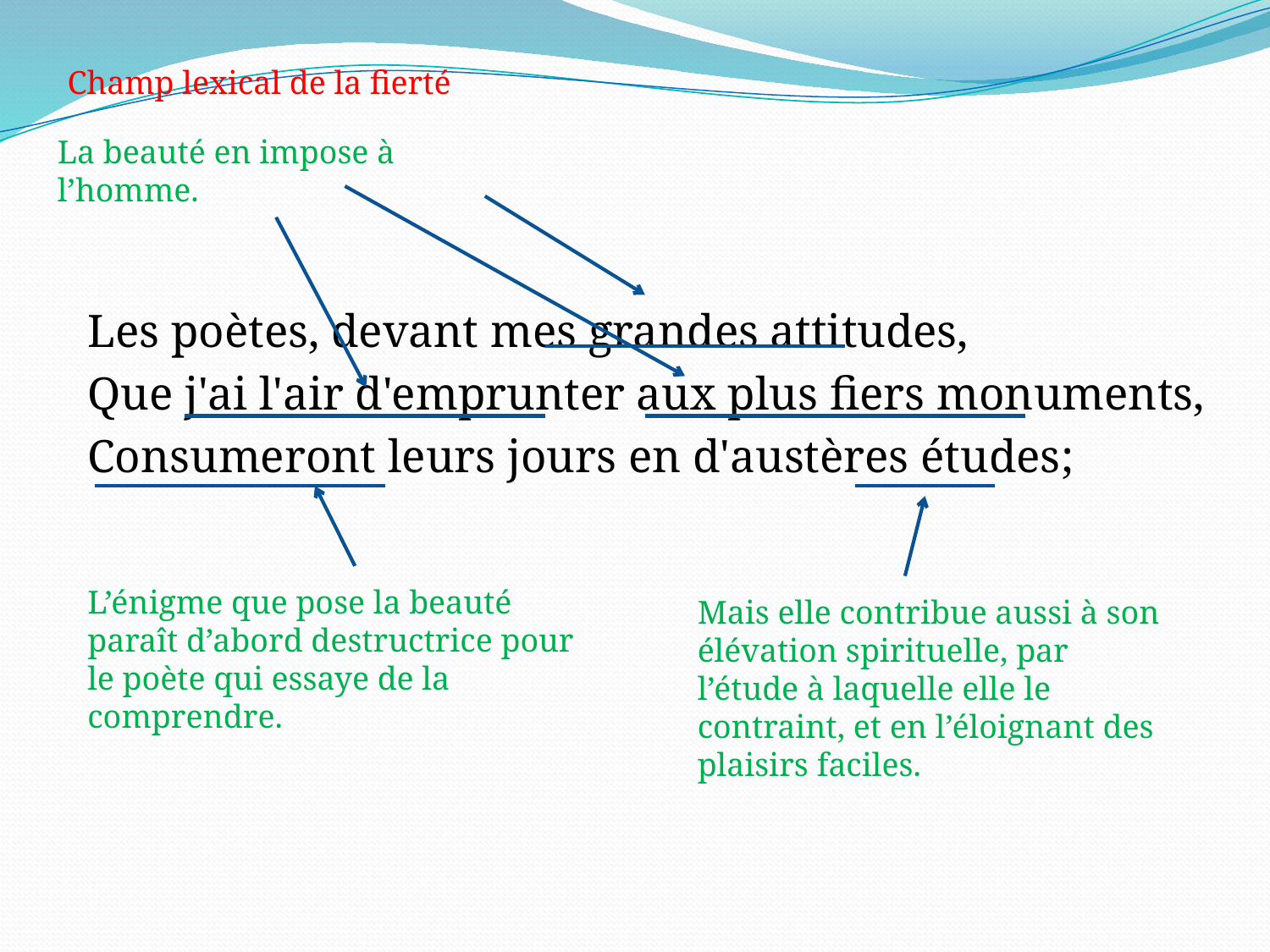

Champ lexical de la fierté
La beauté en impose à l’homme.
Les poètes, devant mes grandes attitudes,
Que j'ai l'air d'emprunter aux plus fiers monuments,
Consumeront leurs jours en d'austères études;

L’énigme que pose la beauté paraît d’abord destructrice pour le poète qui essaye de la comprendre.
Mais elle contribue aussi à son élévation spirituelle, par l’étude à laquelle elle le contraint, et en l’éloignant des plaisirs faciles.